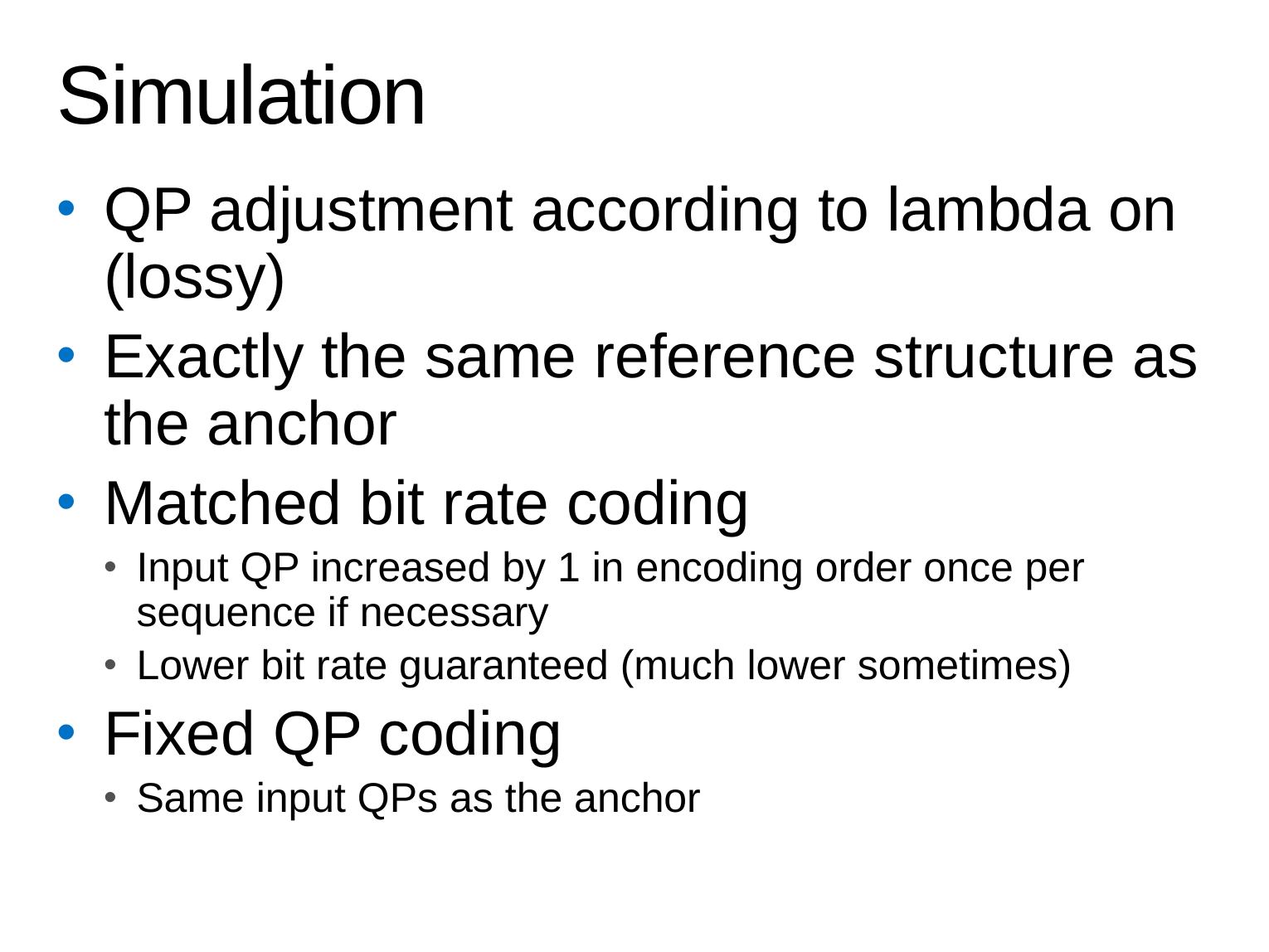

# Simulation
QP adjustment according to lambda on (lossy)
Exactly the same reference structure as the anchor
Matched bit rate coding
Input QP increased by 1 in encoding order once per sequence if necessary
Lower bit rate guaranteed (much lower sometimes)
Fixed QP coding
Same input QPs as the anchor